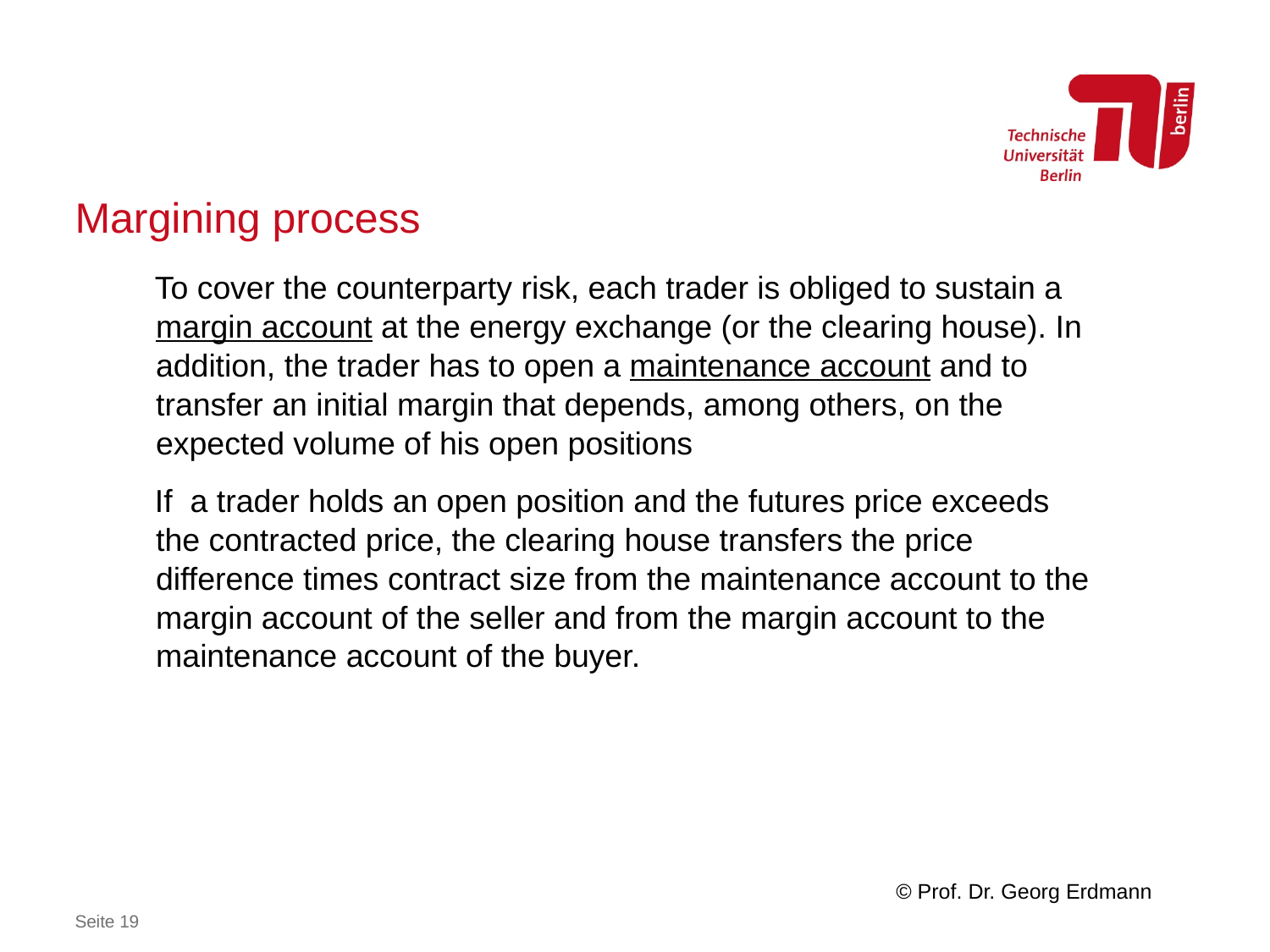

# Margining process
To cover the counterparty risk, each trader is obliged to sustain a margin account at the energy exchange (or the clearing house). In addition, the trader has to open a maintenance account and to transfer an initial margin that depends, among others, on the expected volume of his open positions
If  a trader holds an open position and the futures price exceeds the contracted price, the clearing house transfers the price difference times contract size from the maintenance account to the margin account of the seller and from the margin account to the maintenance account of the buyer.
© Prof. Dr. Georg Erdmann
Seite 19